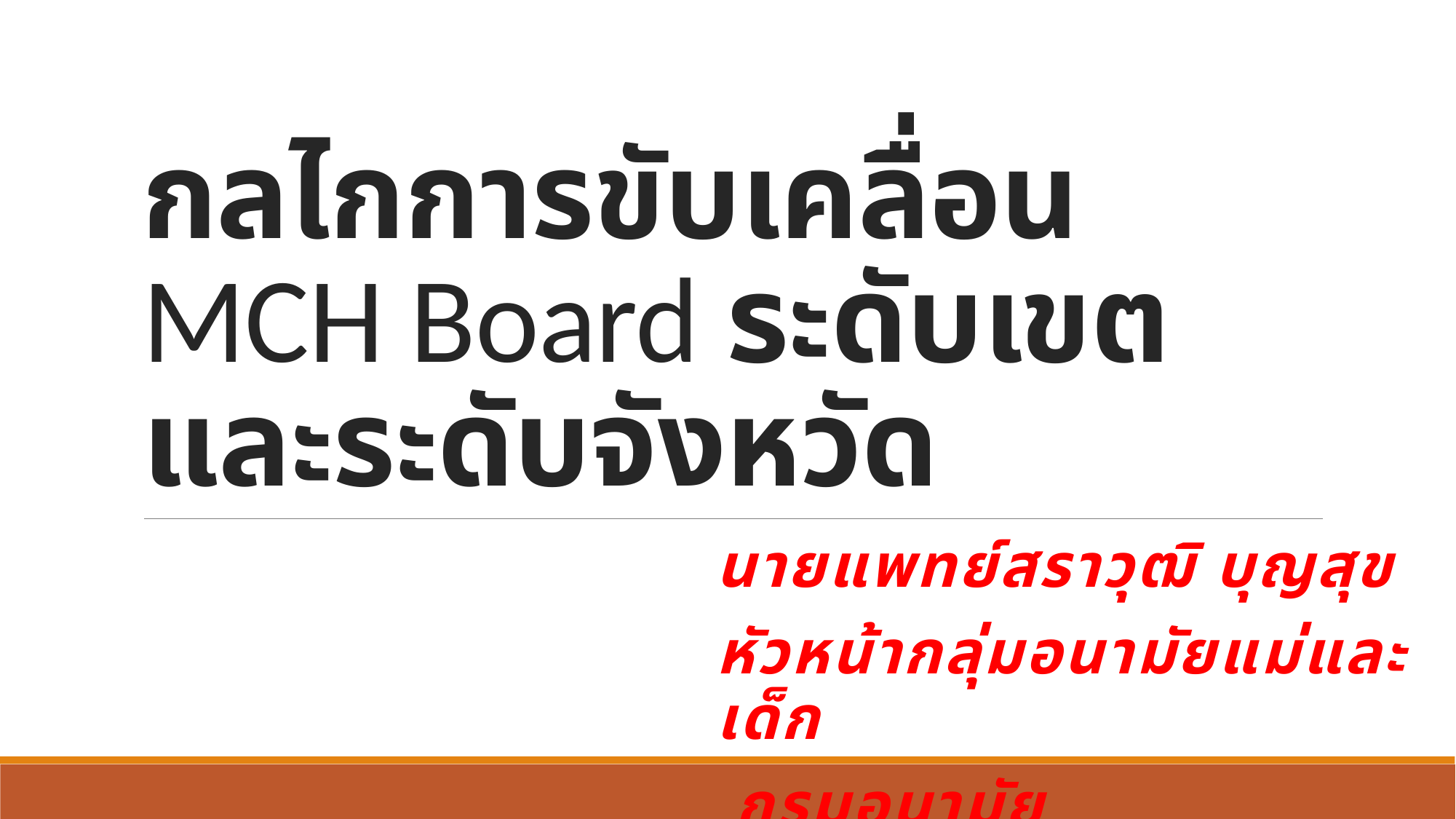

# กลไกการขับเคลื่อน MCH Board ระดับเขตและระดับจังหวัด
นายแพทย์สราวุฒิ บุญสุข
หัวหน้ากลุ่มอนามัยแม่และเด็ก
 กรมอนามัย